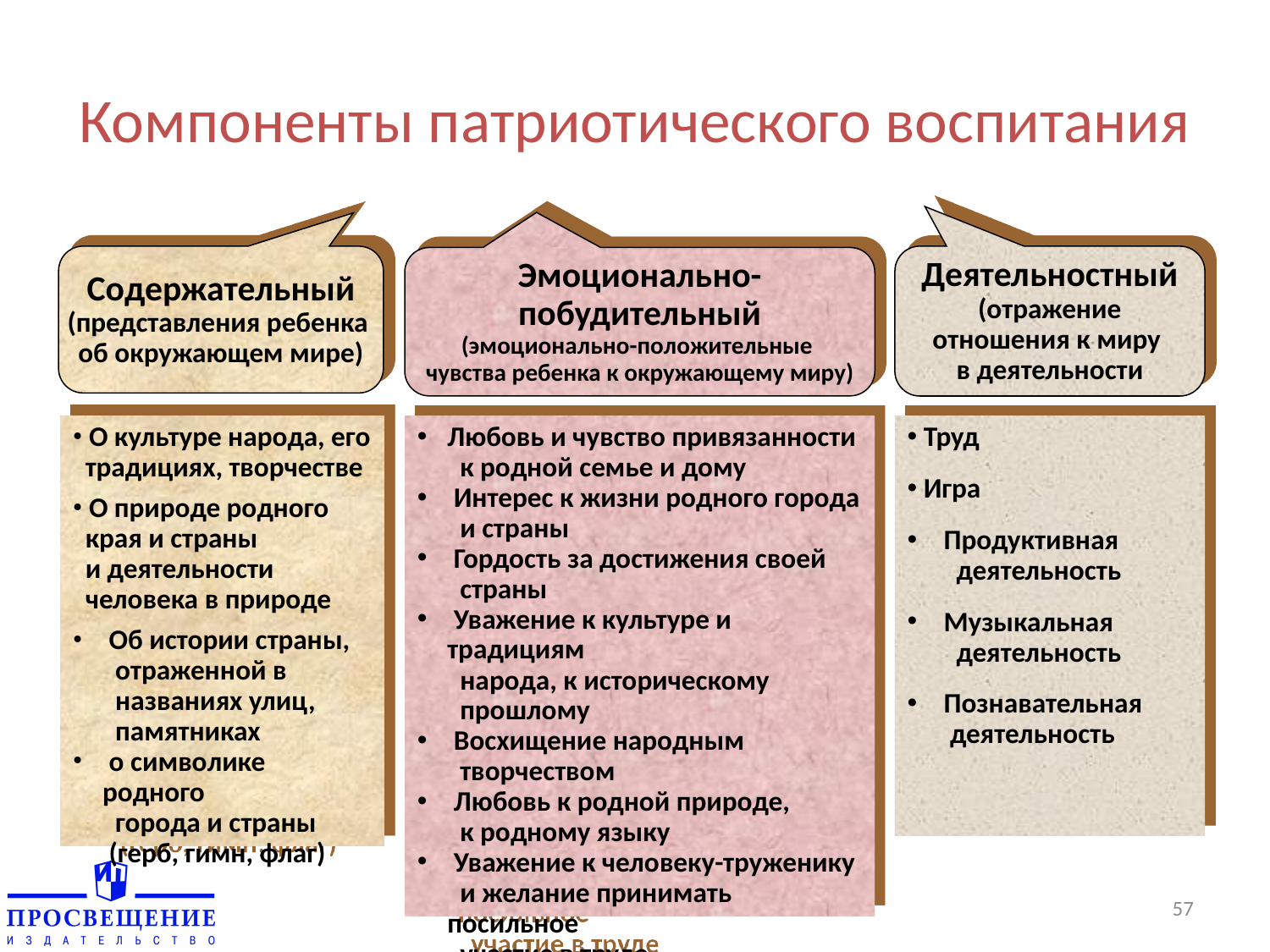

# Компоненты патриотического воспитания
Содержательный
(представления ребенка
об окружающем мире)
 О культуре народа, его
  традициях, творчестве
 О природе родного
  края и страны
  и деятельности
  человека в природе
 Об истории страны,
  отраженной в
  названиях улиц,
  памятниках
 о символике родного
  города и страны
 (герб, гимн, флаг)
Деятельностный
(отражение отношения к миру
в деятельности
 Труд
 Игра
 Продуктивная
   деятельность
 Музыкальная
   деятельность
 Познавательная
  деятельность
Эмоционально-побудительный
(эмоционально-положительные
чувства ребенка к окружающему миру)
Любовь и чувство привязанности
  к родной семье и дому
 Интерес к жизни родного города
  и страны
 Гордость за достижения своей
  страны
 Уважение к культуре и традициям
  народа, к историческому
  прошлому
 Восхищение народным
  творчеством
 Любовь к родной природе,
  к родному языку
 Уважение к человеку-труженику
  и желание принимать посильное
  участие в труде
57